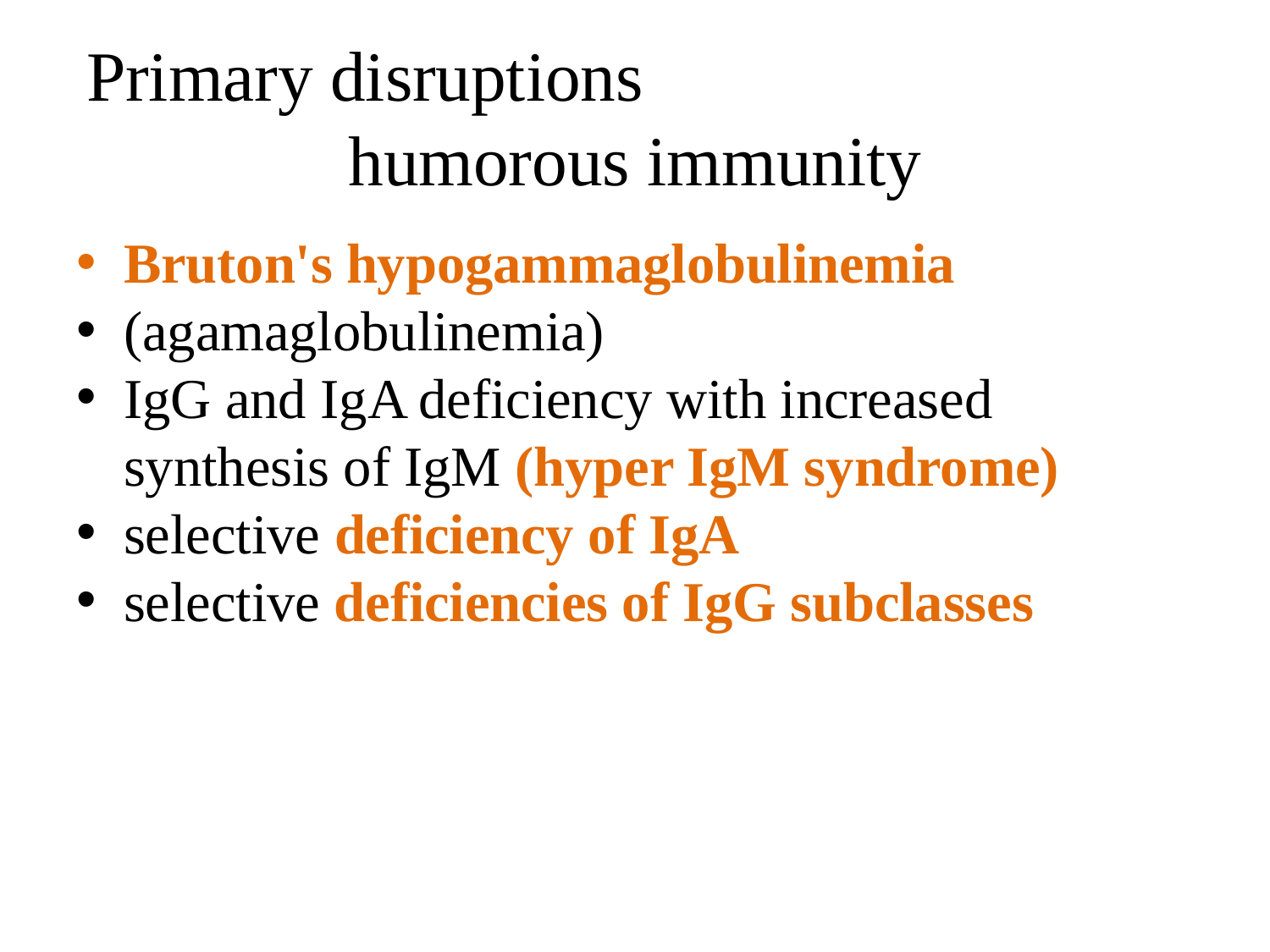

# Primary disruptions
humorous immunity
Bruton's hypogammaglobulinemia
(agamaglobulinemia)
IgG and IgA deficiency with increased synthesis of IgM (hyper IgM syndrome)
selective deficiency of IgA
selective deficiencies of IgG subclasses